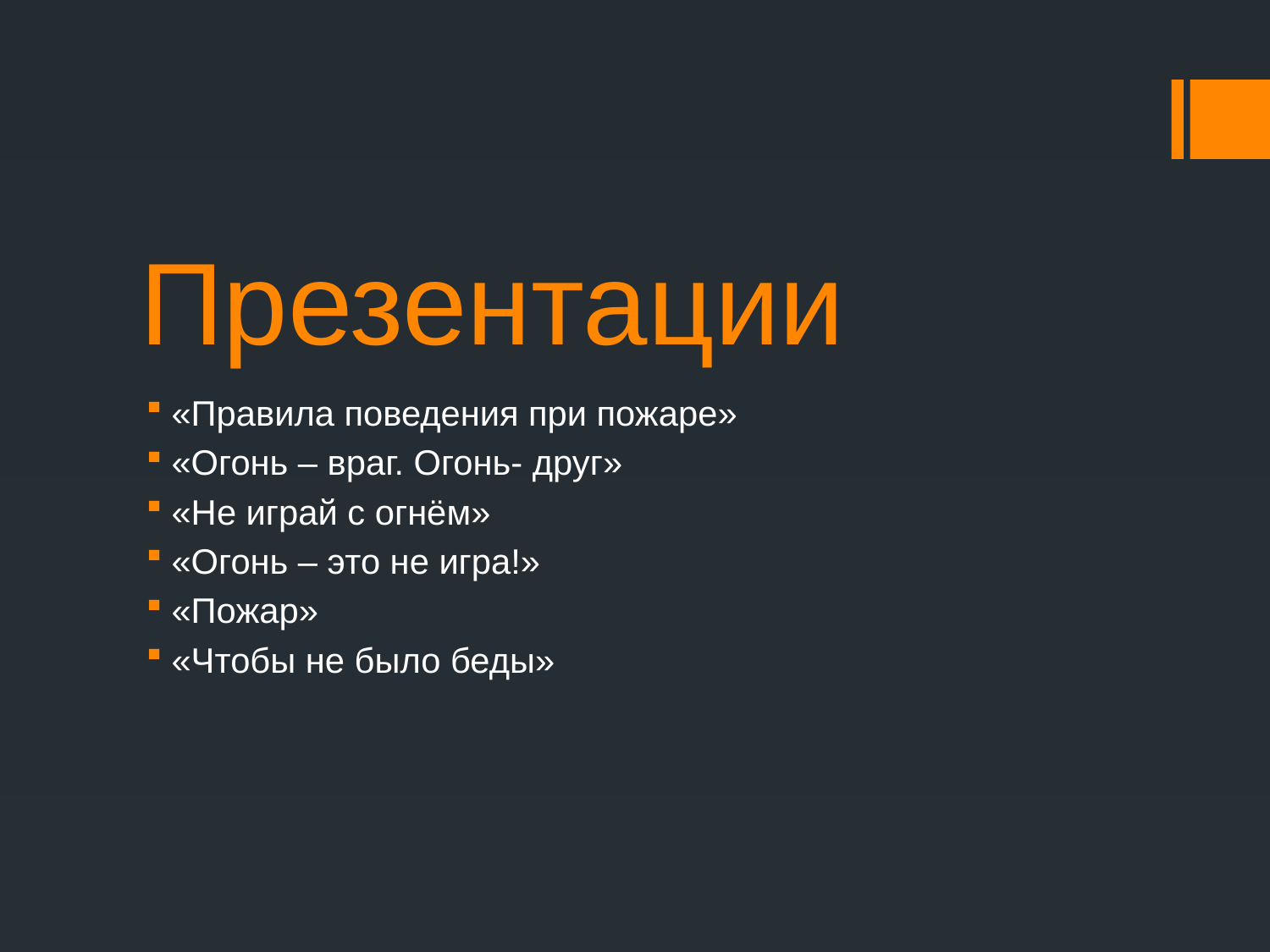

# Презентации
«Правила поведения при пожаре»
«Огонь – враг. Огонь- друг»
«Не играй с огнём»
«Огонь – это не игра!»
«Пожар»
«Чтобы не было беды»